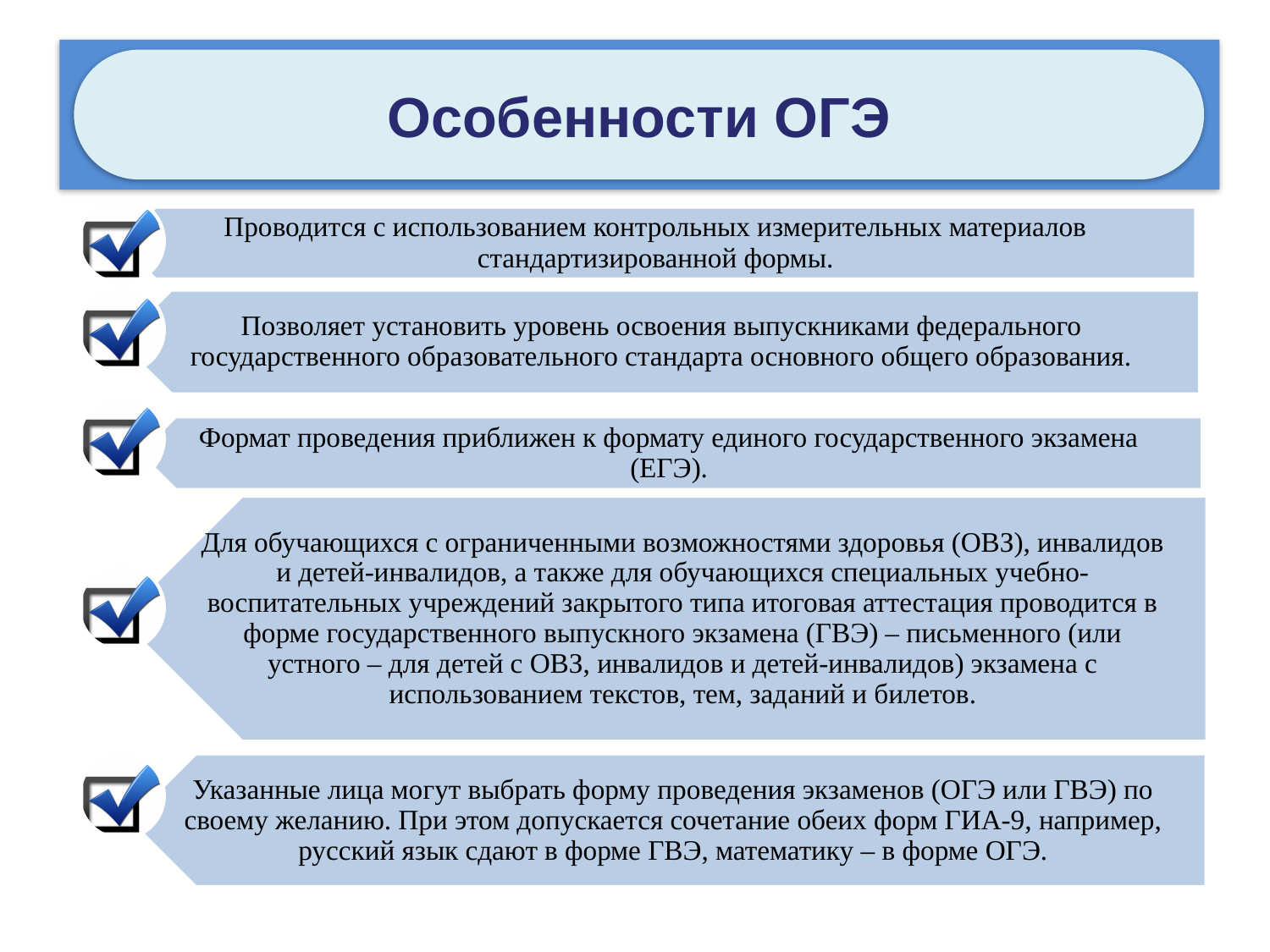

Особенности ОГЭ
Проводится с использованием контрольных измерительных материалов стандартизированной формы.
Позволяет установить уровень освоения выпускниками федерального государственного образовательного стандарта основного общего образования.
Формат проведения приближен к формату единого государственного экзамена (ЕГЭ).
Для обучающихся с ограниченными возможностями здоровья (ОВЗ), инвалидов и детей-инвалидов, а также для обучающихся специальных учебно-воспитательных учреждений закрытого типа итоговая аттестация проводится в форме государственного выпускного экзамена (ГВЭ) – письменного (или устного – для детей с ОВЗ, инвалидов и детей-инвалидов) экзамена с использованием текстов, тем, заданий и билетов.
Указанные лица могут выбрать форму проведения экзаменов (ОГЭ или ГВЭ) по своему желанию. При этом допускается сочетание обеих форм ГИА-9, например, русский язык сдают в форме ГВЭ, математику – в форме ОГЭ.